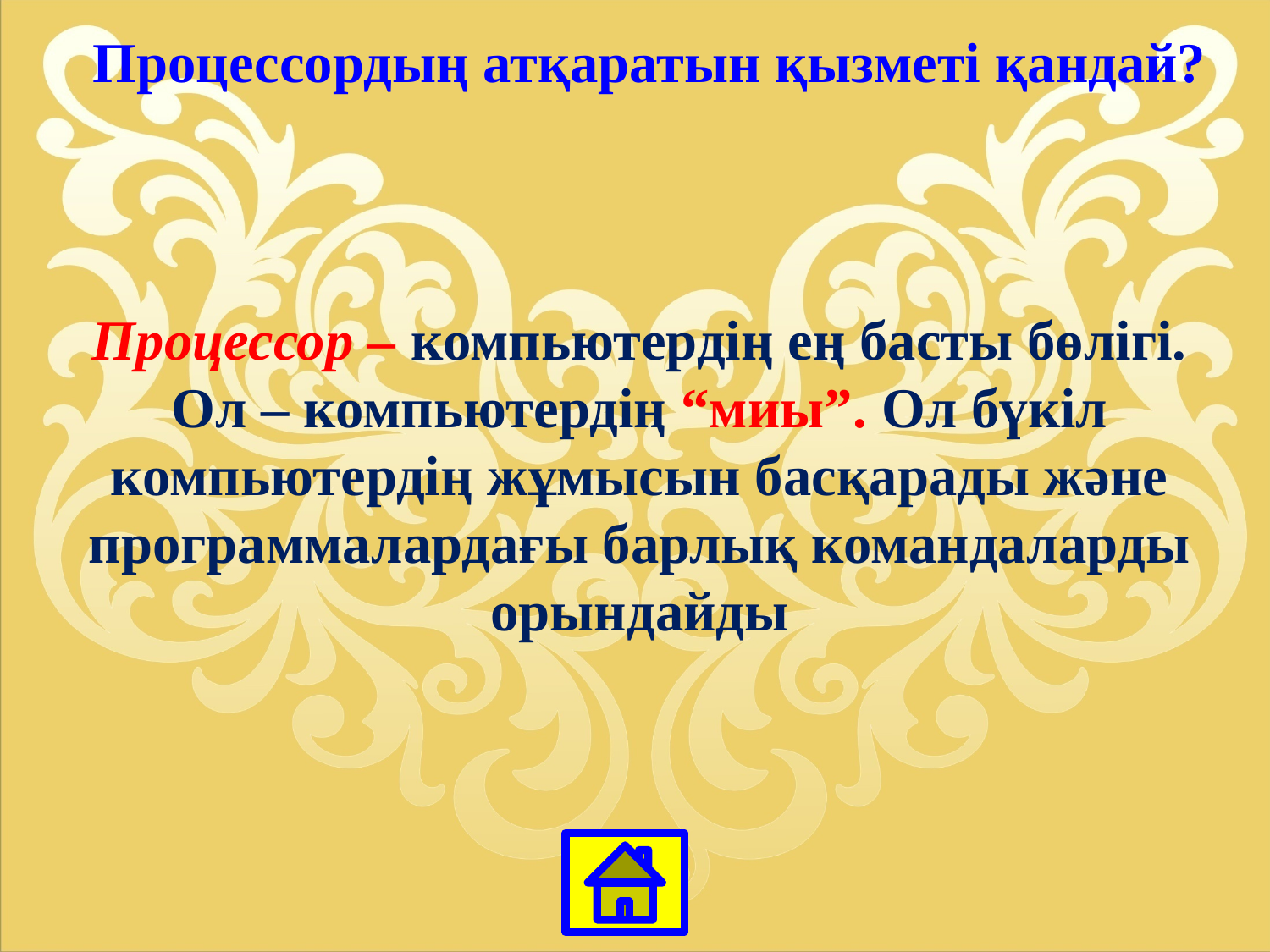

Процессордың атқаратын қызметі қандай?
Процессор – компьютердің ең басты бөлігі. Ол – компьютердің “миы”. Ол бүкіл компьютердің жұмысын басқарады және программалардағы барлық командаларды орындайды